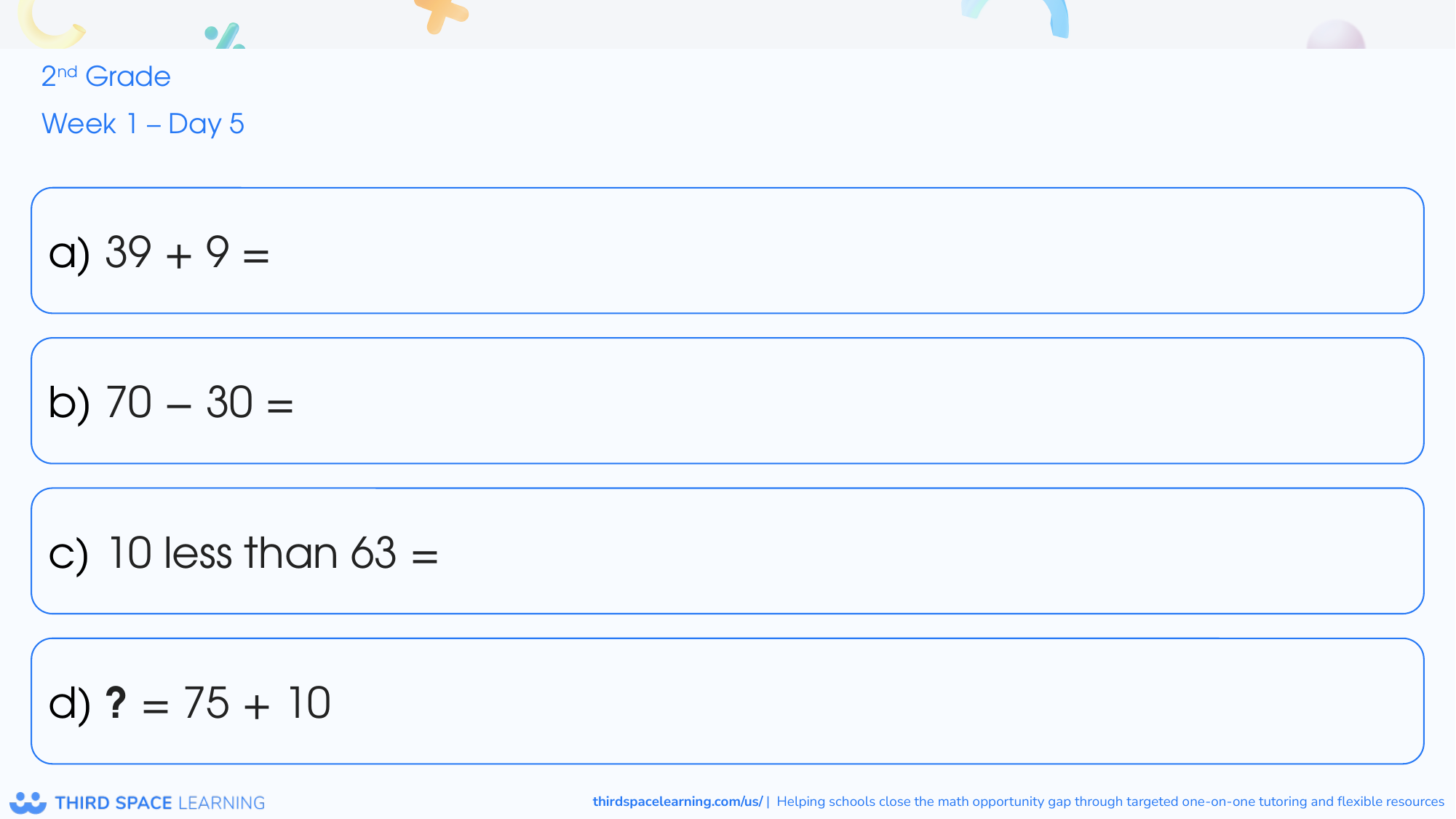

2nd Grade
Week 1 – Day 5
39 + 9 =
70 − 30 =
10 less than 63 =
? = 75 + 10